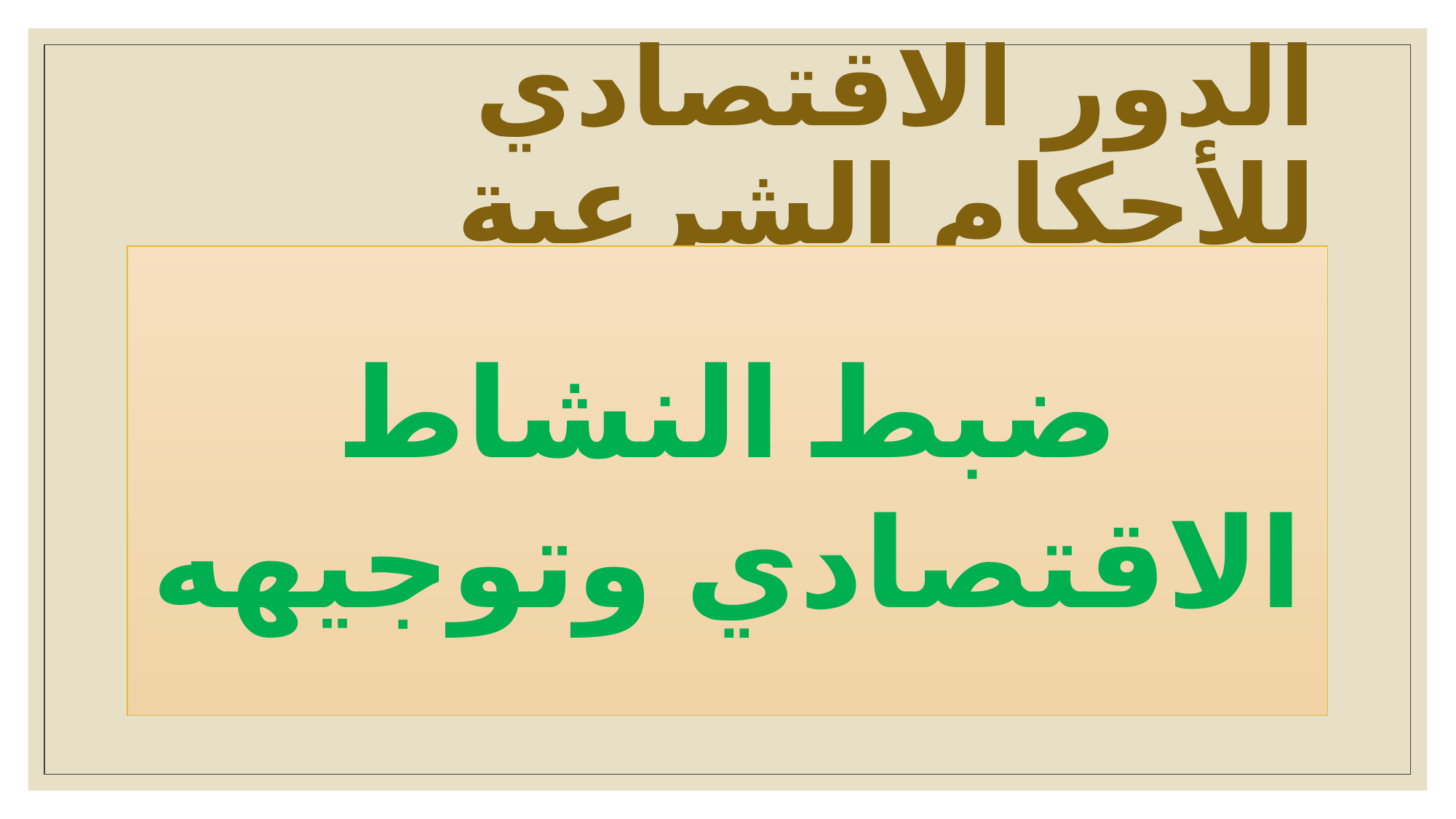

# الدور الاقتصادي للأحكام الشرعية

ضبط النشاط الاقتصادي وتوجيهه